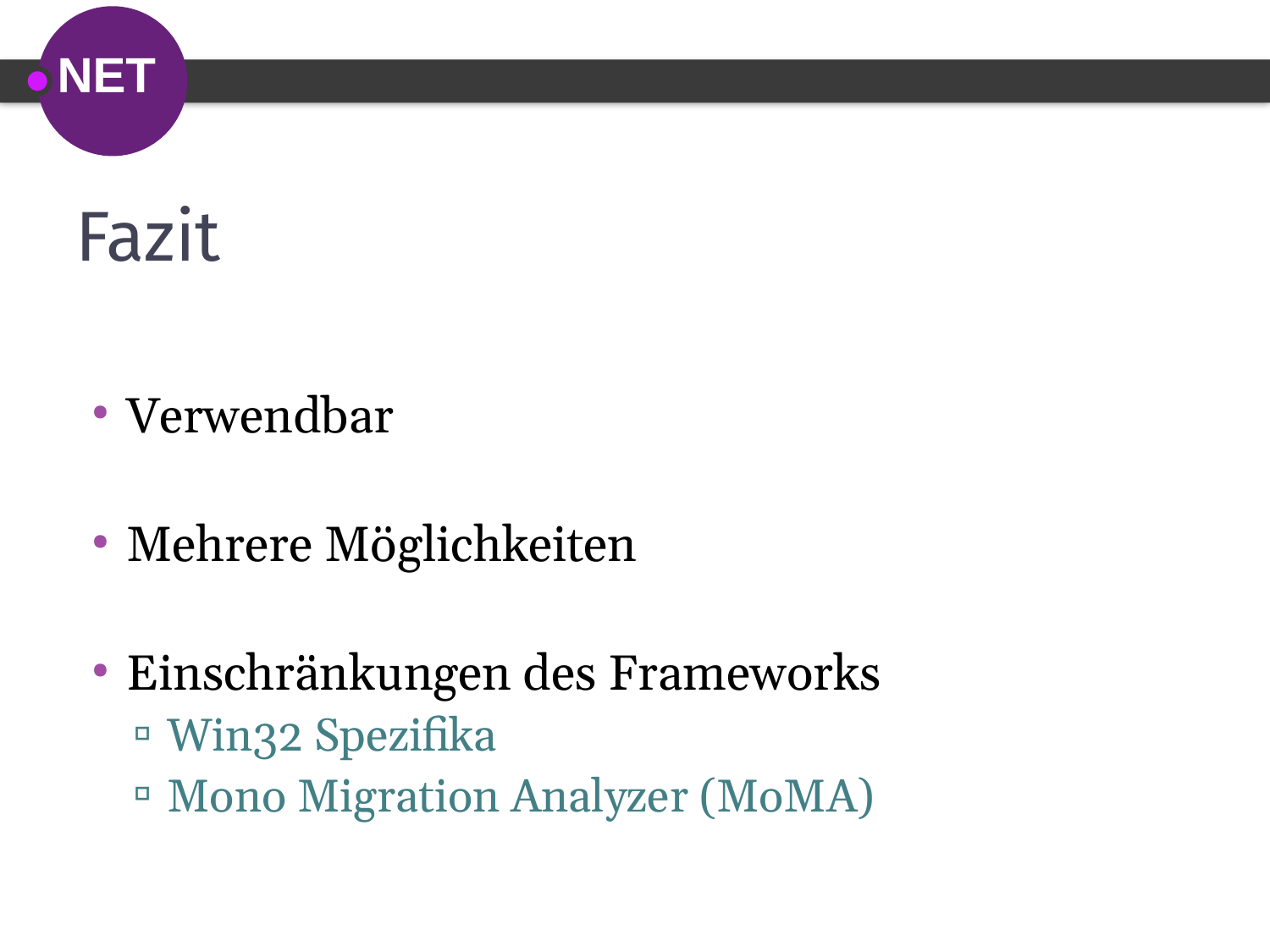

# Fazit

Verwendbar

Mehrere Möglichkeiten

Einschränkungen des Frameworks
Win32 Spezifika
Mono Migration Analyzer (MoMA)